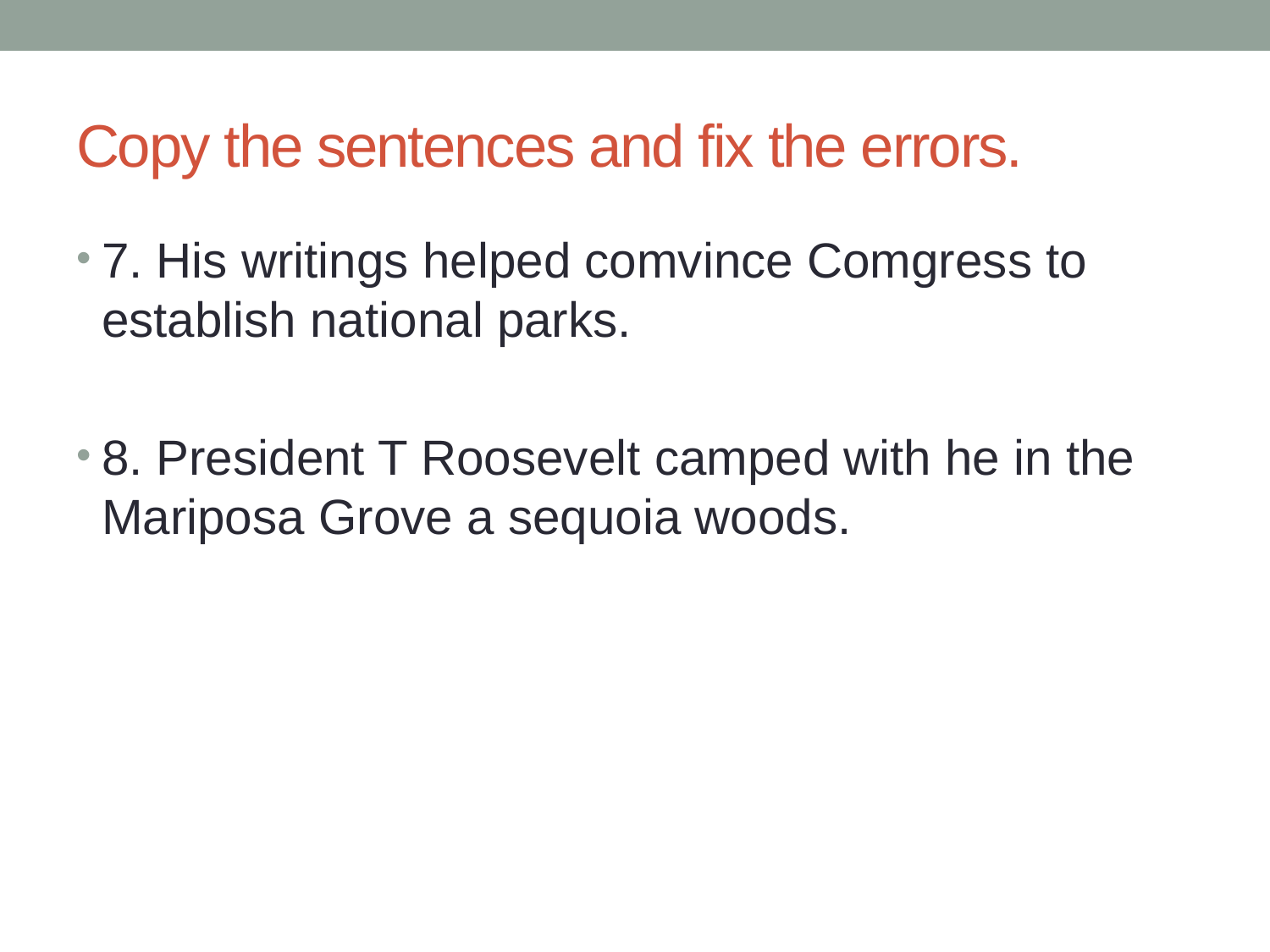

# Copy the sentences and fix the errors.
7. His writings helped comvince Comgress to establish national parks.

8. President T Roosevelt camped with he in the Mariposa Grove a sequoia woods.